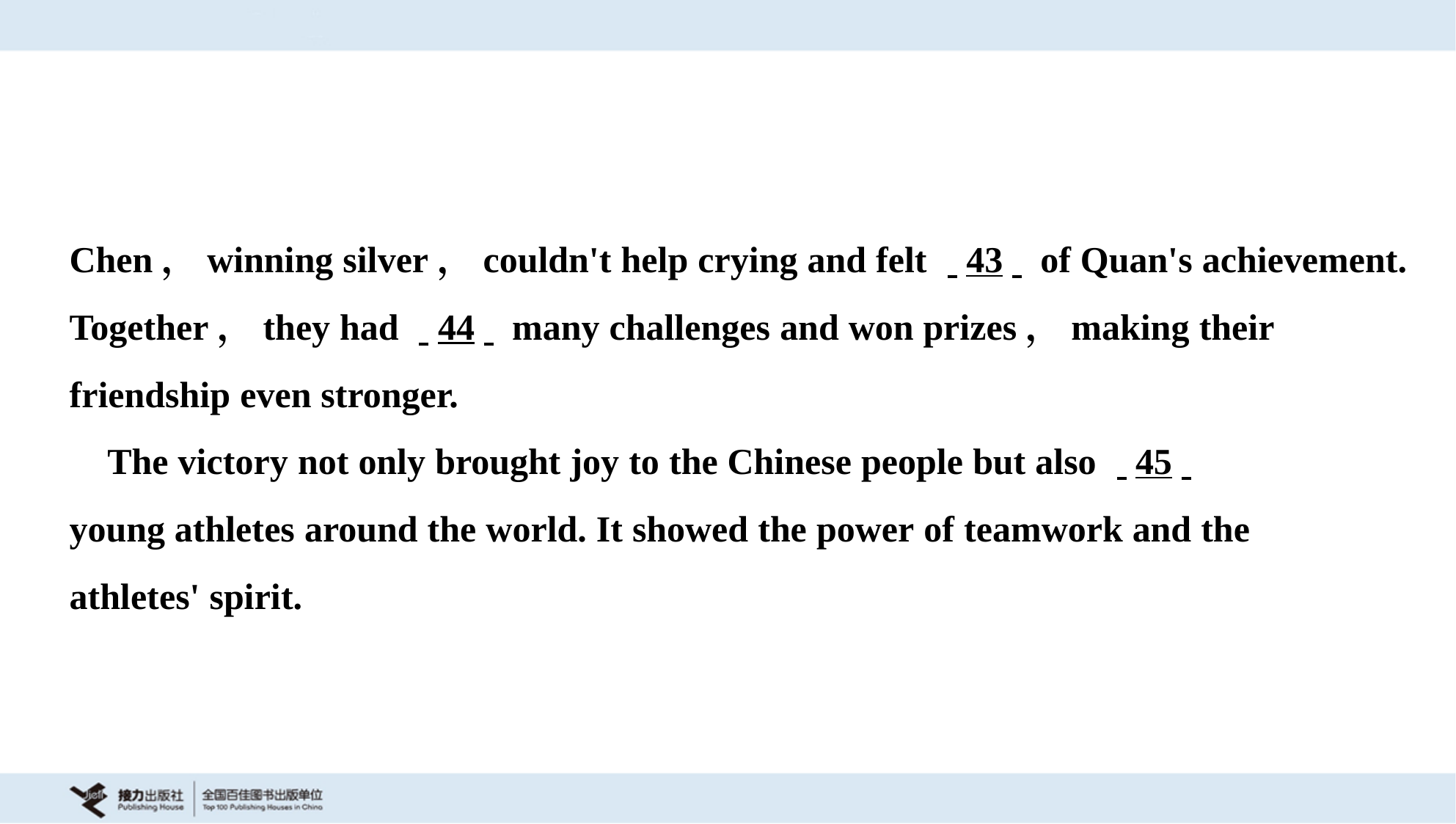

Chen，winning silver，couldn't help crying and felt . .43. . of Quan's achievement.
Together，they had . .44. . many challenges and won prizes，making their
friendship even stronger.
    The victory not only brought joy to the Chinese people but also . .45. .
young athletes around the world. It showed the power of teamwork and the
athletes' spirit.